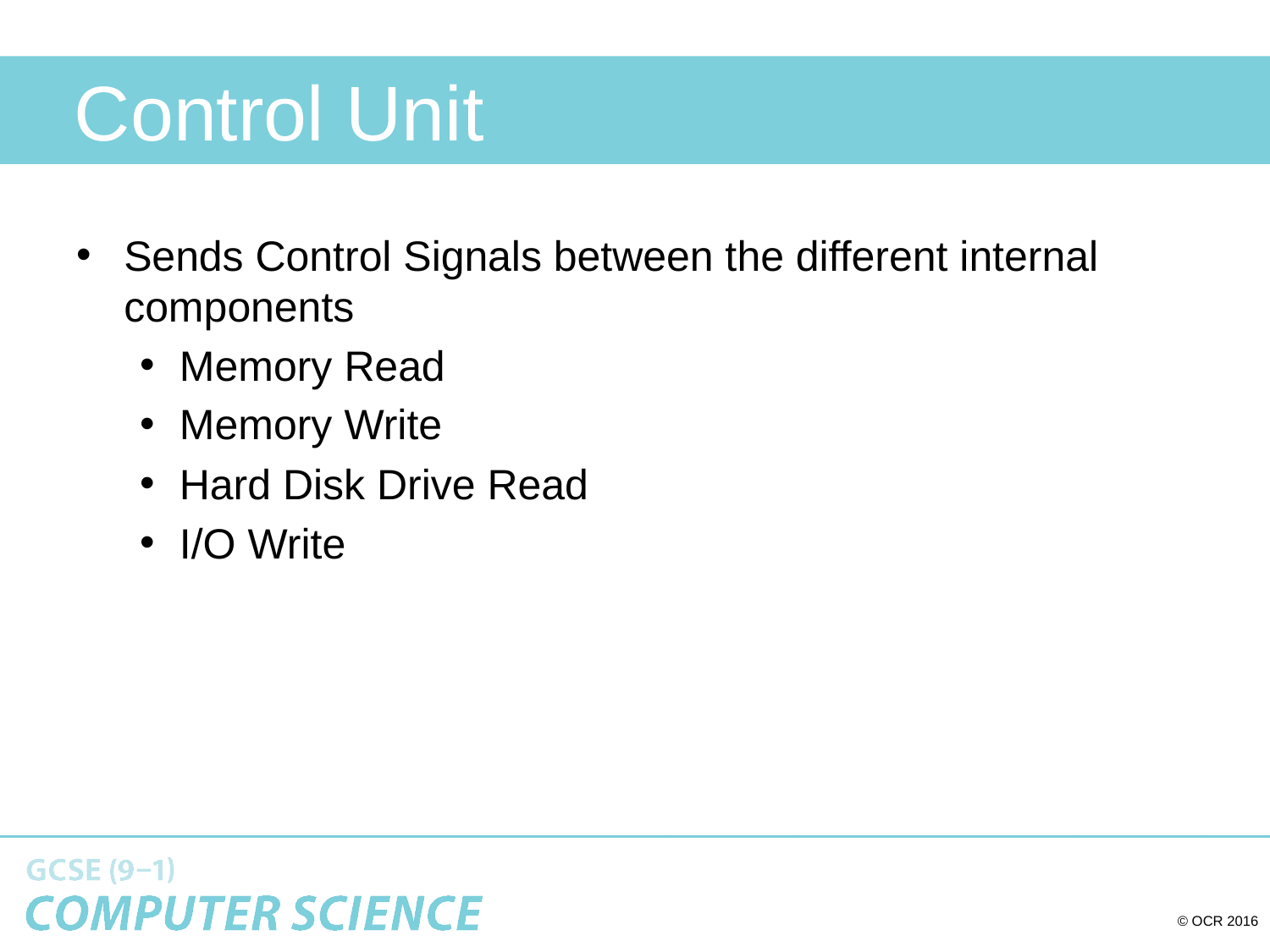

# Control Unit
Sends Control Signals between the different internal components
Memory Read
Memory Write
Hard Disk Drive Read
I/O Write